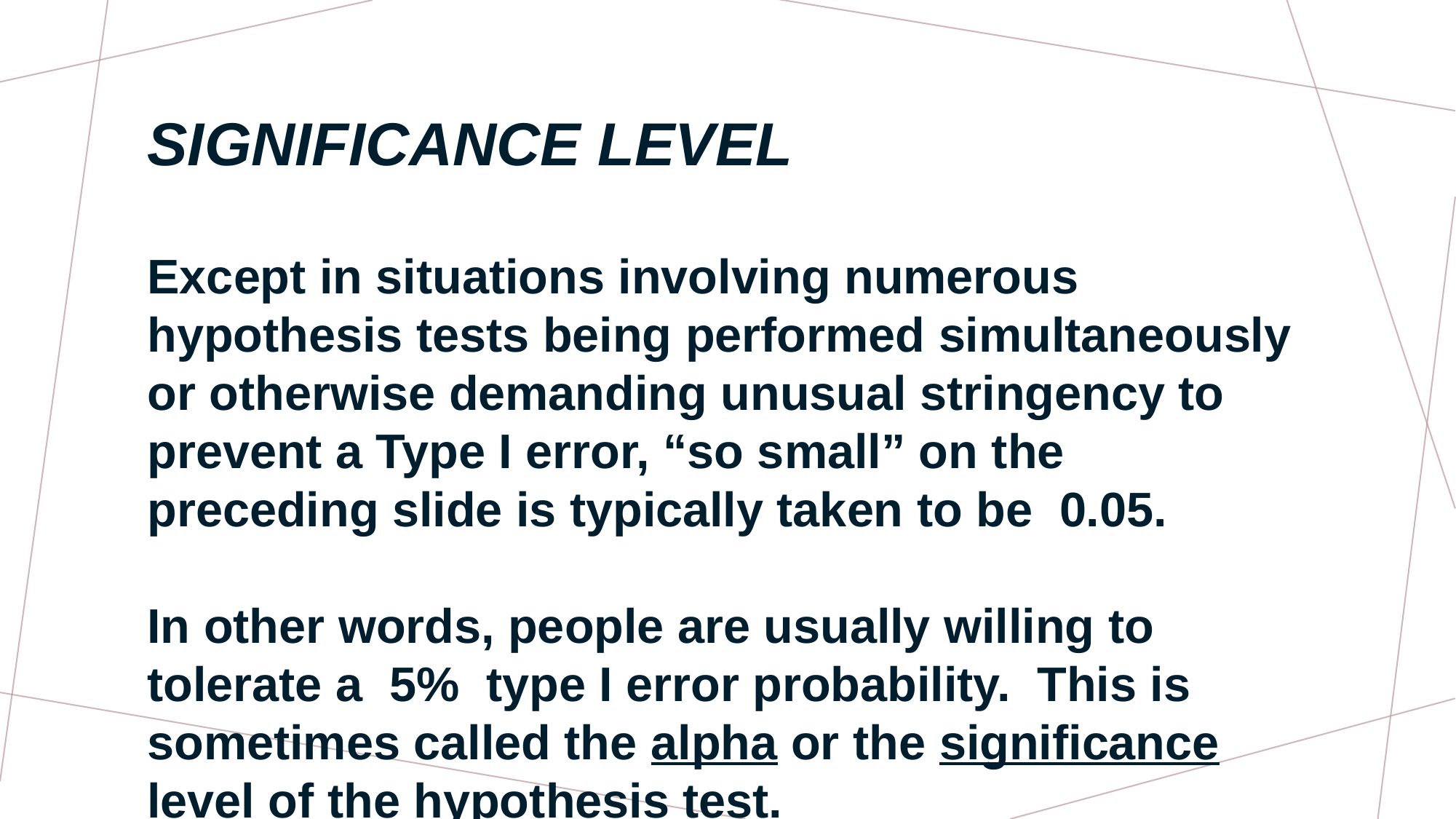

# SIGNIFICANCE LEVEL
Except in situations involving numerous hypothesis tests being performed simultaneously or otherwise demanding unusual stringency to prevent a Type I error, “so small” on the preceding slide is typically taken to be  0.05.

In other words, people are usually willing to tolerate a  5%  type I error probability.  This is sometimes called the alpha or the significance level of the hypothesis test.